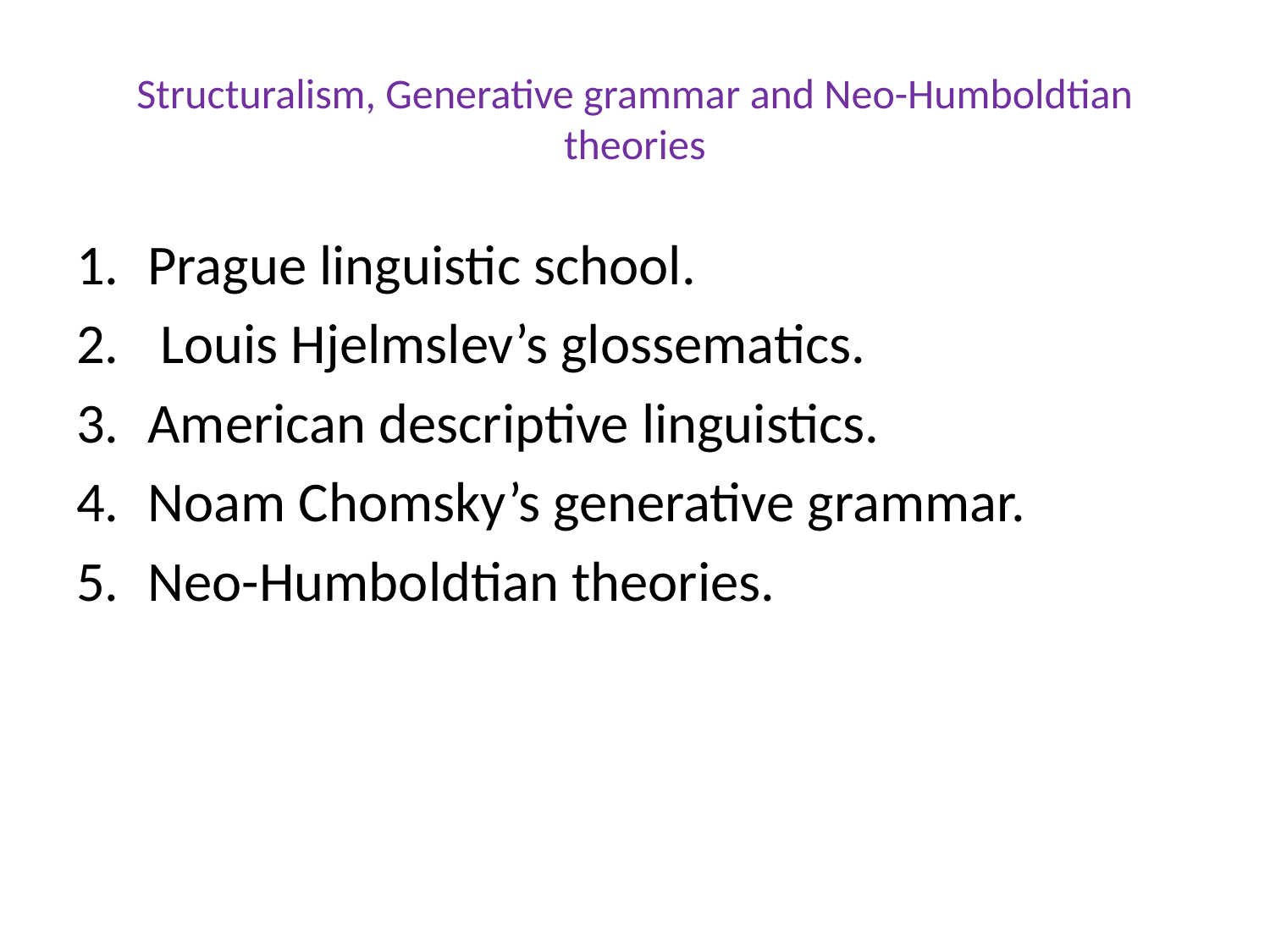

# Structuralism, Generative grammar and Neo-Humboldtian theories
Prague linguistic school.
 Louis Hjelmslev’s glossematics.
American descriptive linguistics.
Noam Chomsky’s generative grammar.
Neo-Humboldtian theories.